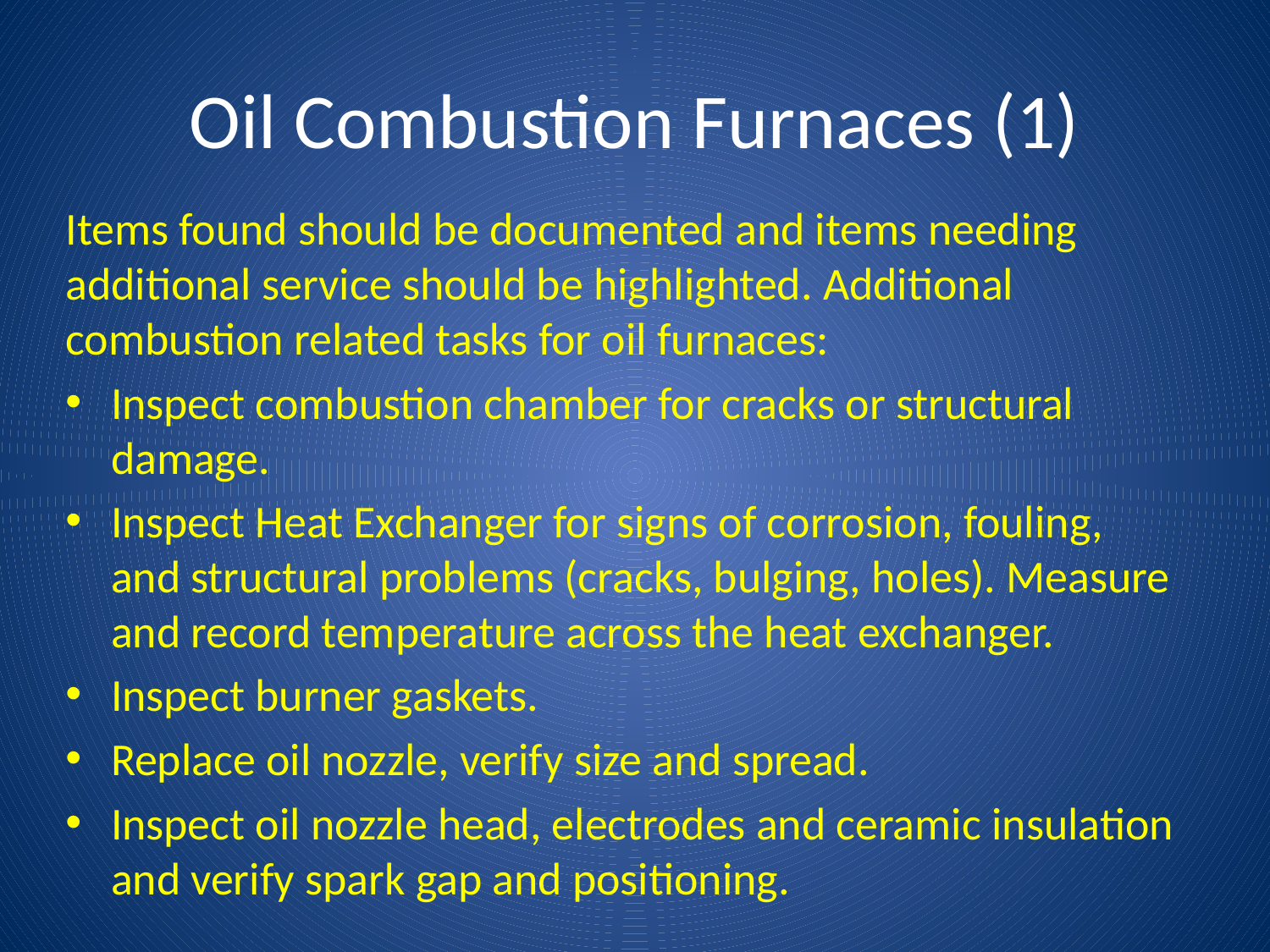

# Oil Combustion Furnaces (1)
Items found should be documented and items needing additional service should be highlighted. Additional combustion related tasks for oil furnaces:
Inspect combustion chamber for cracks or structural damage.
Inspect Heat Exchanger for signs of corrosion, fouling, and structural problems (cracks, bulging, holes). Measure and record temperature across the heat exchanger.
Inspect burner gaskets.
Replace oil nozzle, verify size and spread.
Inspect oil nozzle head, electrodes and ceramic insulation and verify spark gap and positioning.